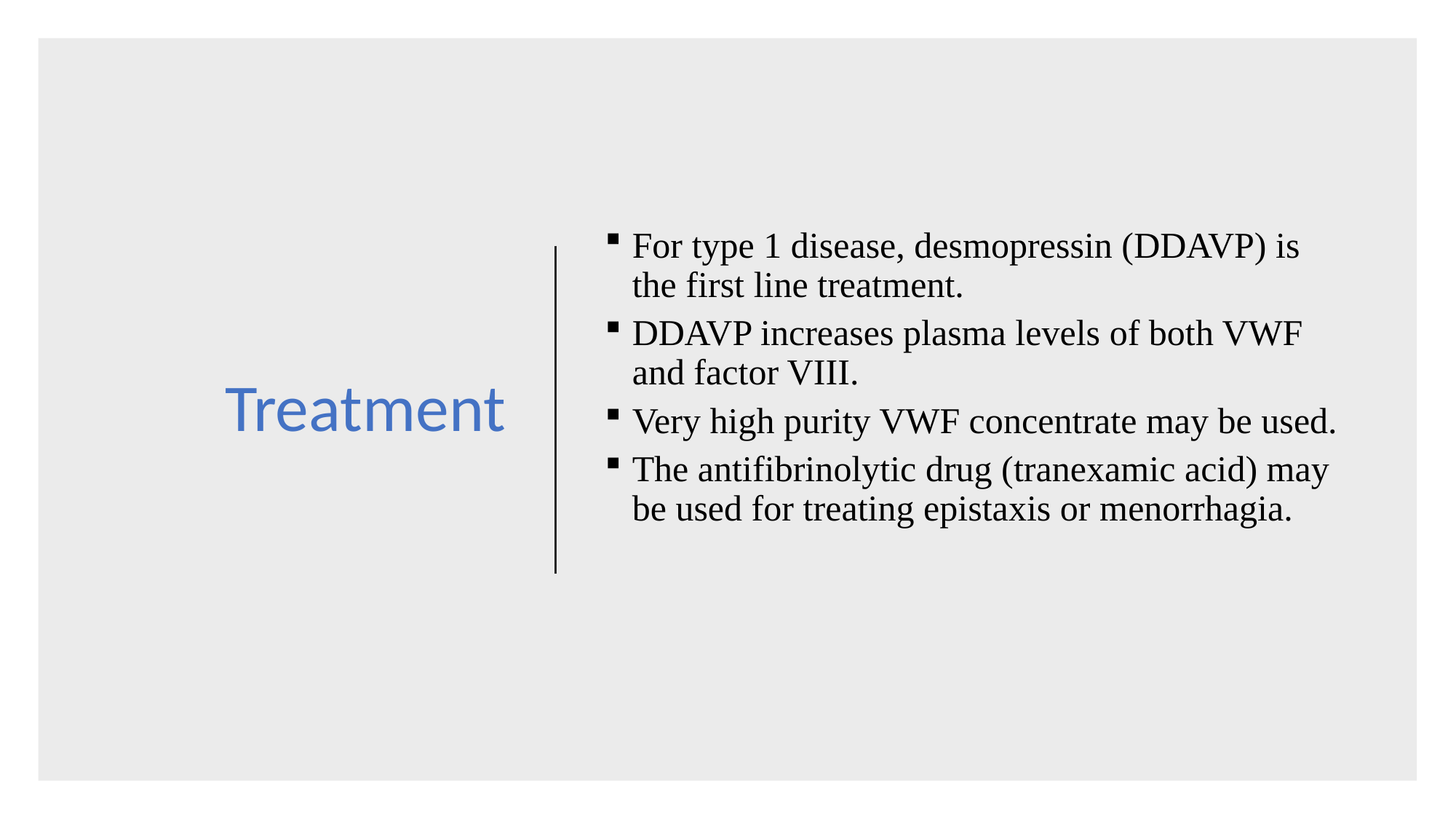

# Treatment
For type 1 disease, desmopressin (DDAVP) is the first line treatment.
DDAVP increases plasma levels of both VWF and factor VIII.
Very high purity VWF concentrate may be used.
The antifibrinolytic drug (tranexamic acid) may be used for treating epistaxis or menorrhagia.